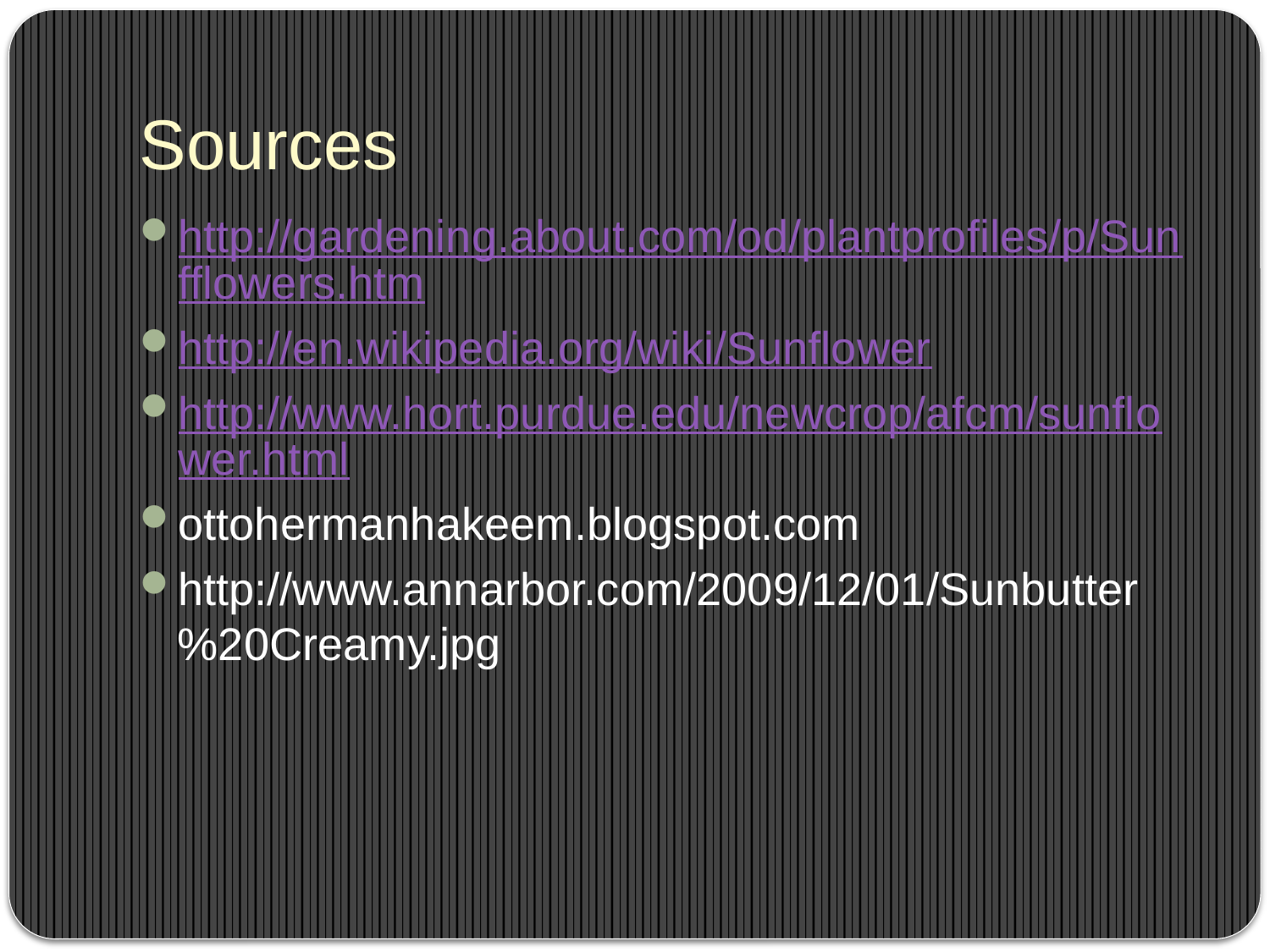

# Sources
http://gardening.about.com/od/plantprofiles/p/Sunfflowers.htm
http://en.wikipedia.org/wiki/Sunflower
http://www.hort.purdue.edu/newcrop/afcm/sunflower.html
ottohermanhakeem.blogspot.com
http://www.annarbor.com/2009/12/01/Sunbutter%20Creamy.jpg